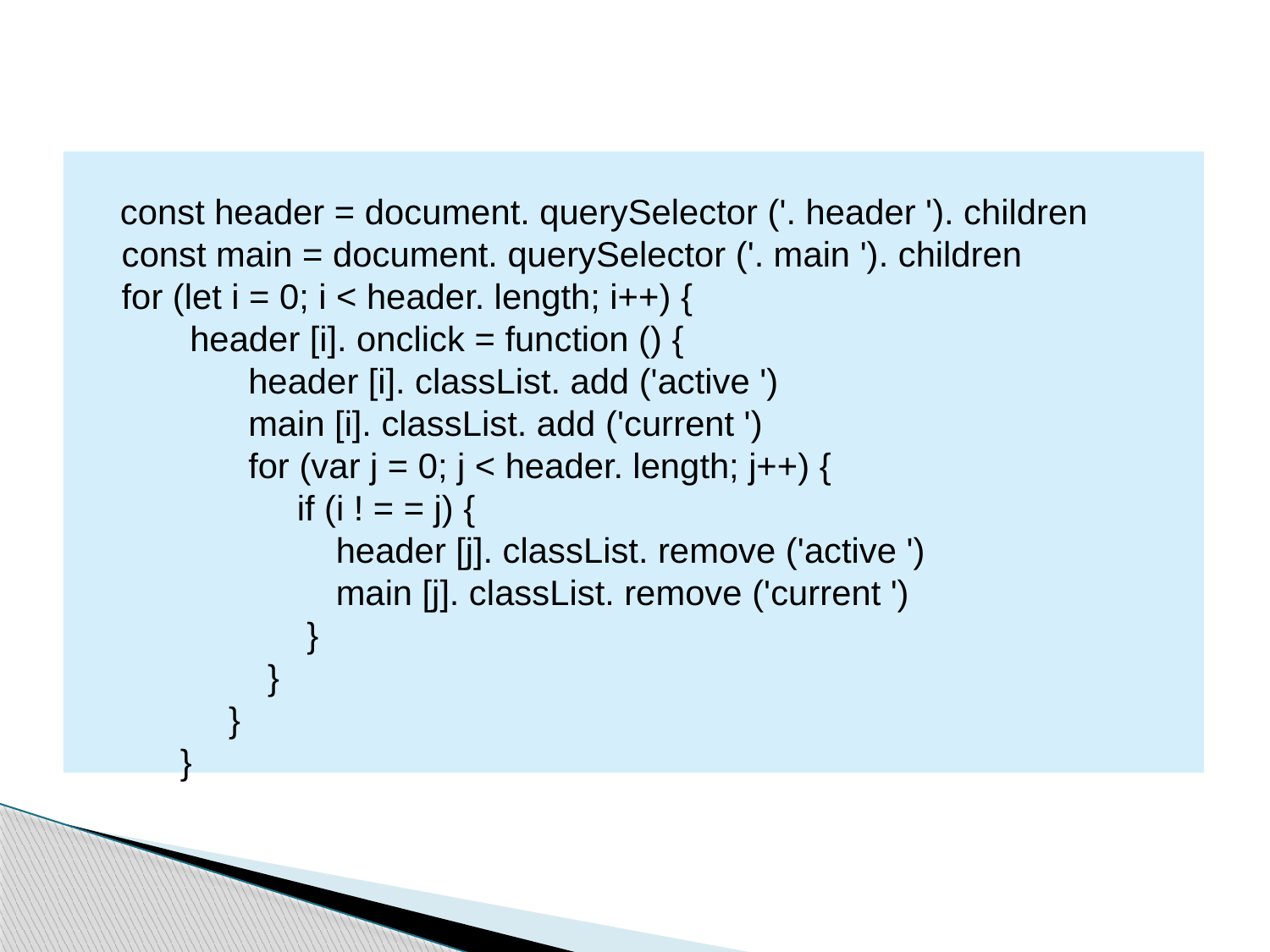

const header = document. querySelector ('. header '). children
      const main = document. querySelector ('. main '). children
      for (let i = 0; i < header. length; i++) {
             header [i]. onclick = function () {
                   header [i]. classList. add ('active ')
                   main [i]. classList. add ('current ')
                   for (var j = 0; j < header. length; j++) {
                        if (i ! = = j) {
                            header [j]. classList. remove ('active ')
                            main [j]. classList. remove ('current ')
                         }
                     }
                 }
            }